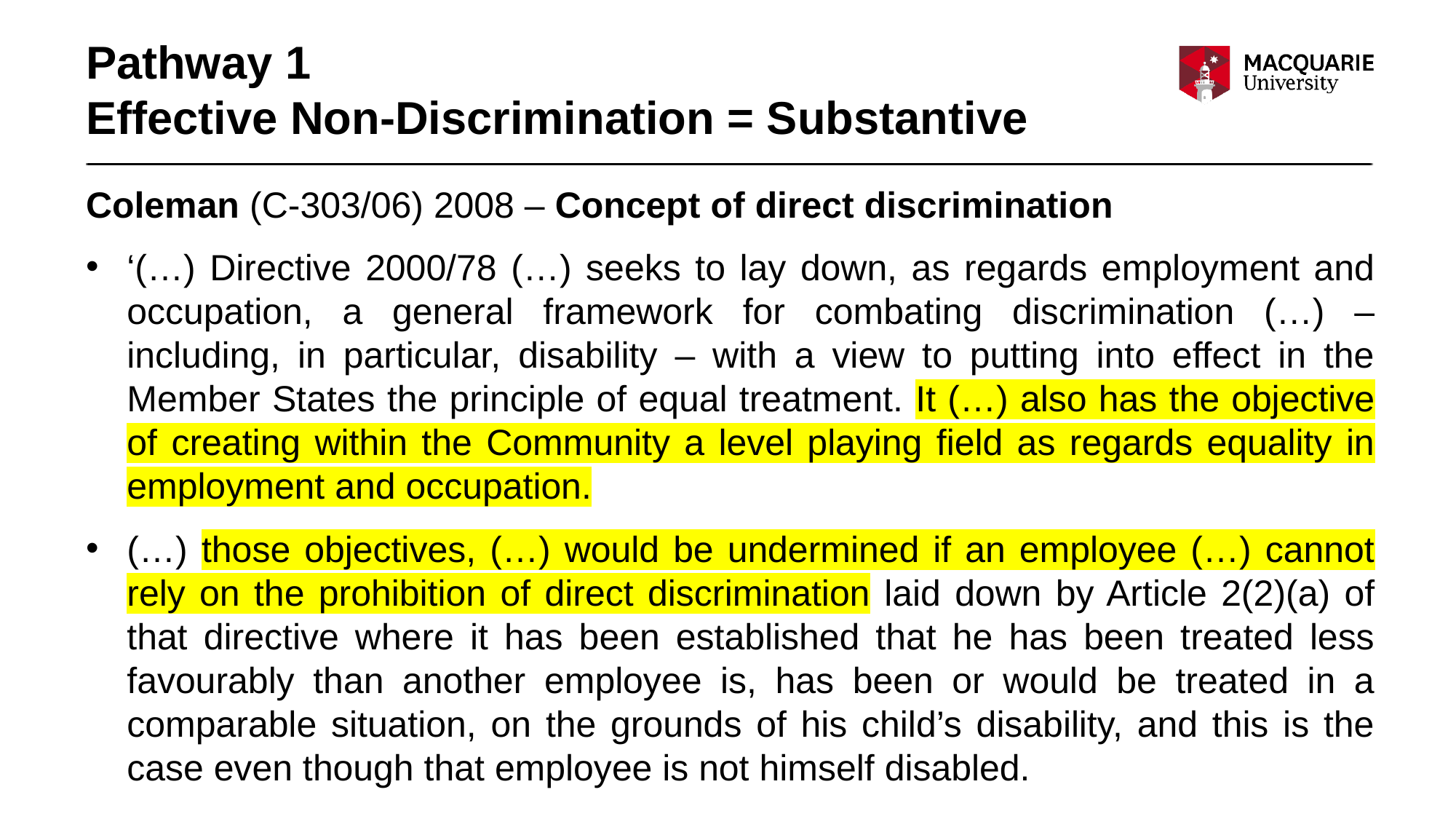

# Pathway 1 Effective Non-Discrimination = Substantive
Coleman (C-303/06) 2008 – Concept of direct discrimination
‘(…) Directive 2000/78 (…) seeks to lay down, as regards employment and occupation, a general framework for combating discrimination (…) – including, in particular, disability – with a view to putting into effect in the Member States the principle of equal treatment. It (…) also has the objective of creating within the Community a level playing field as regards equality in employment and occupation.
(…) those objectives, (…) would be undermined if an employee (…) cannot rely on the prohibition of direct discrimination laid down by Article 2(2)(a) of that directive where it has been established that he has been treated less favourably than another employee is, has been or would be treated in a comparable situation, on the grounds of his child’s disability, and this is the case even though that employee is not himself disabled.